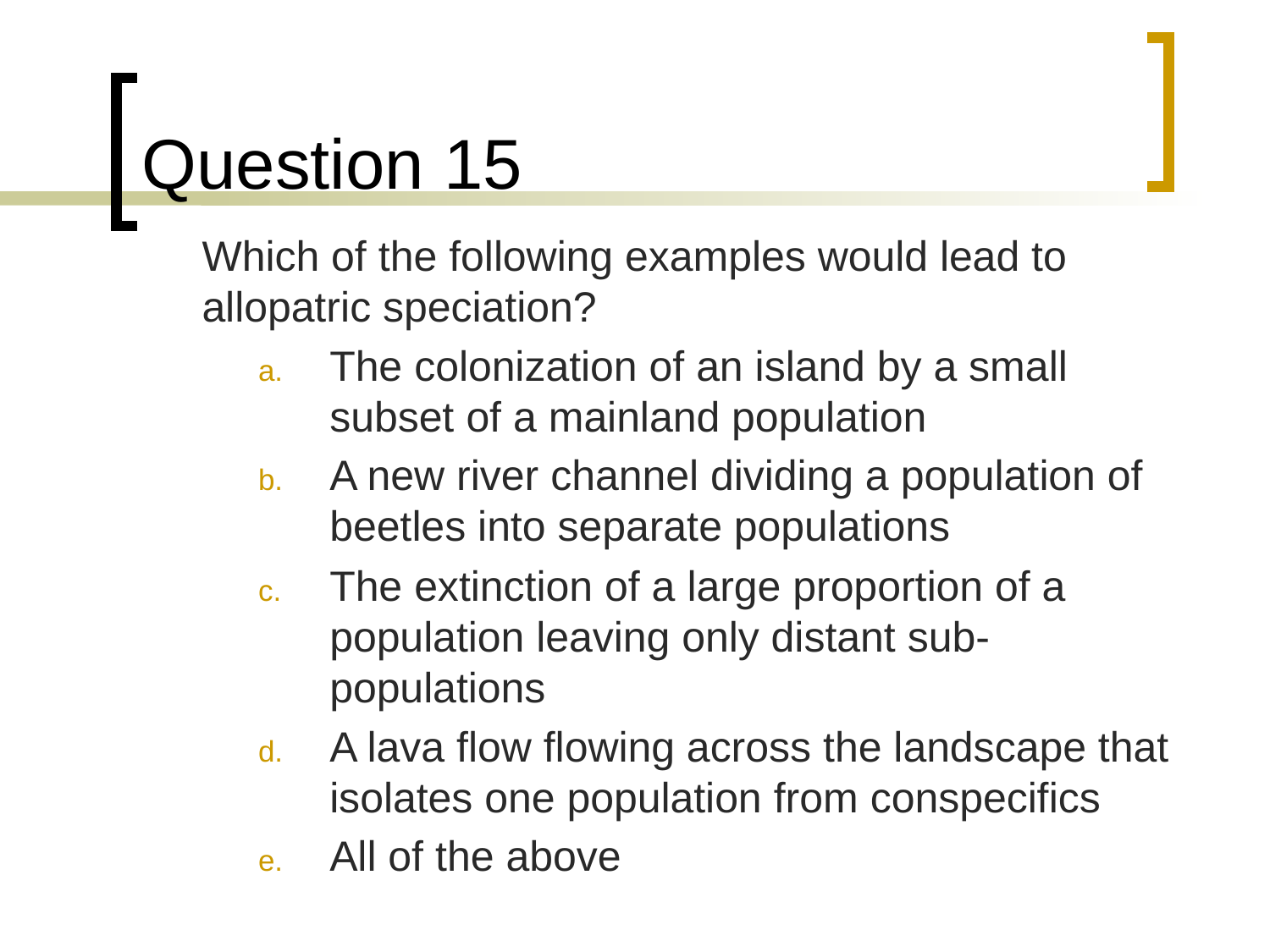

# Question 15
	Which of the following examples would lead to allopatric speciation?
The colonization of an island by a small subset of a mainland population
A new river channel dividing a population of beetles into separate populations
The extinction of a large proportion of a population leaving only distant sub-populations
A lava flow flowing across the landscape that isolates one population from conspecifics
All of the above